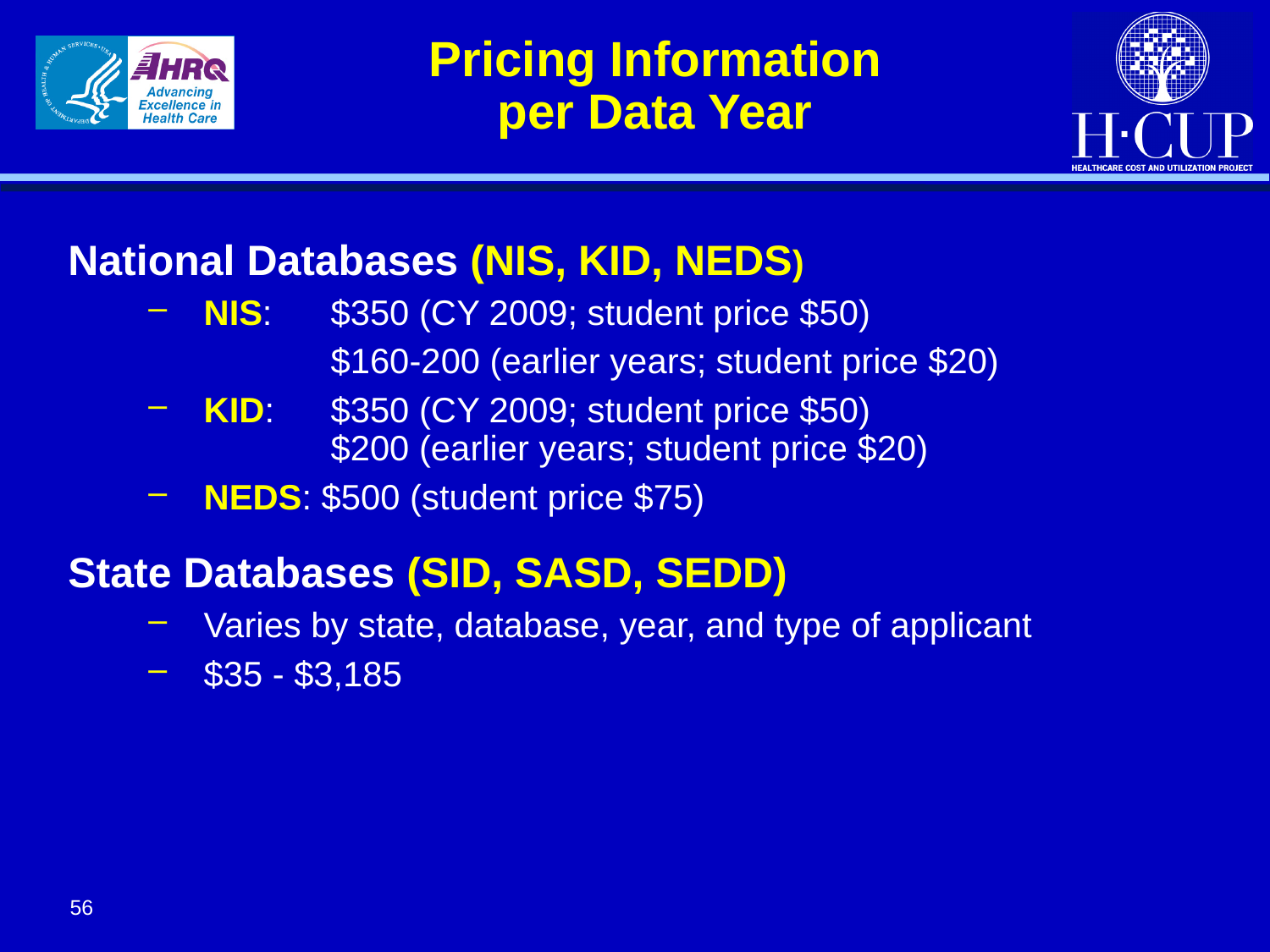

Pricing Information
per Data Year
National Databases (NIS, KID, NEDS)
NIS: 	$350 (CY 2009; student price $50)
		$160-200 (earlier years; student price $20)
KID: 	$350 (CY 2009; student price $50)
	$200 (earlier years; student price $20)
NEDS: $500 (student price $75)
State Databases (SID, SASD, SEDD)
Varies by state, database, year, and type of applicant
$35 - $3,185
56